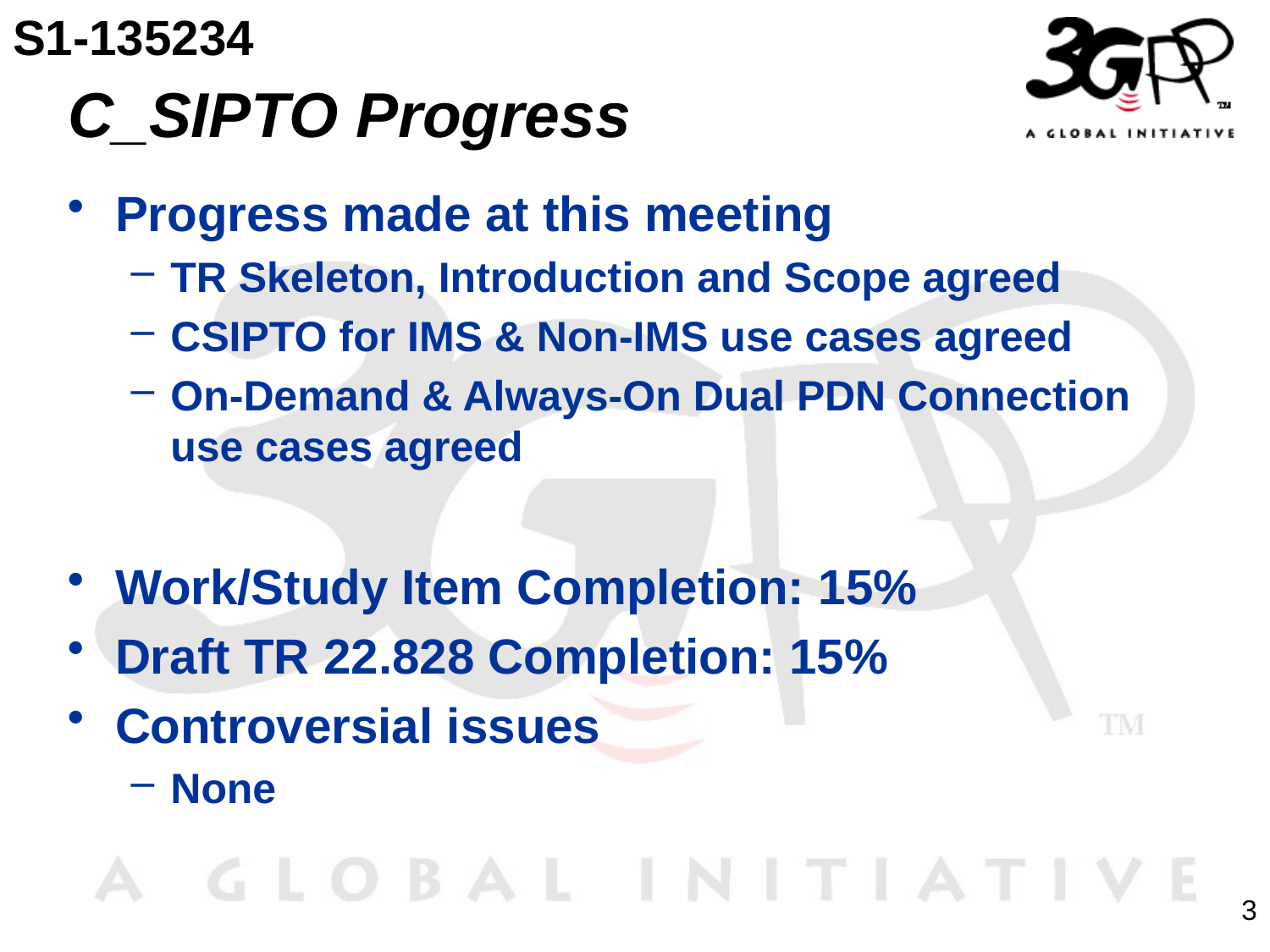

S1-135234
# C_SIPTO Progress
Progress made at this meeting
TR Skeleton, Introduction and Scope agreed
CSIPTO for IMS & Non-IMS use cases agreed
On-Demand & Always-On Dual PDN Connection use cases agreed

Work/Study Item Completion: 15%
Draft TR 22.828 Completion: 15%
Controversial issues
None
3